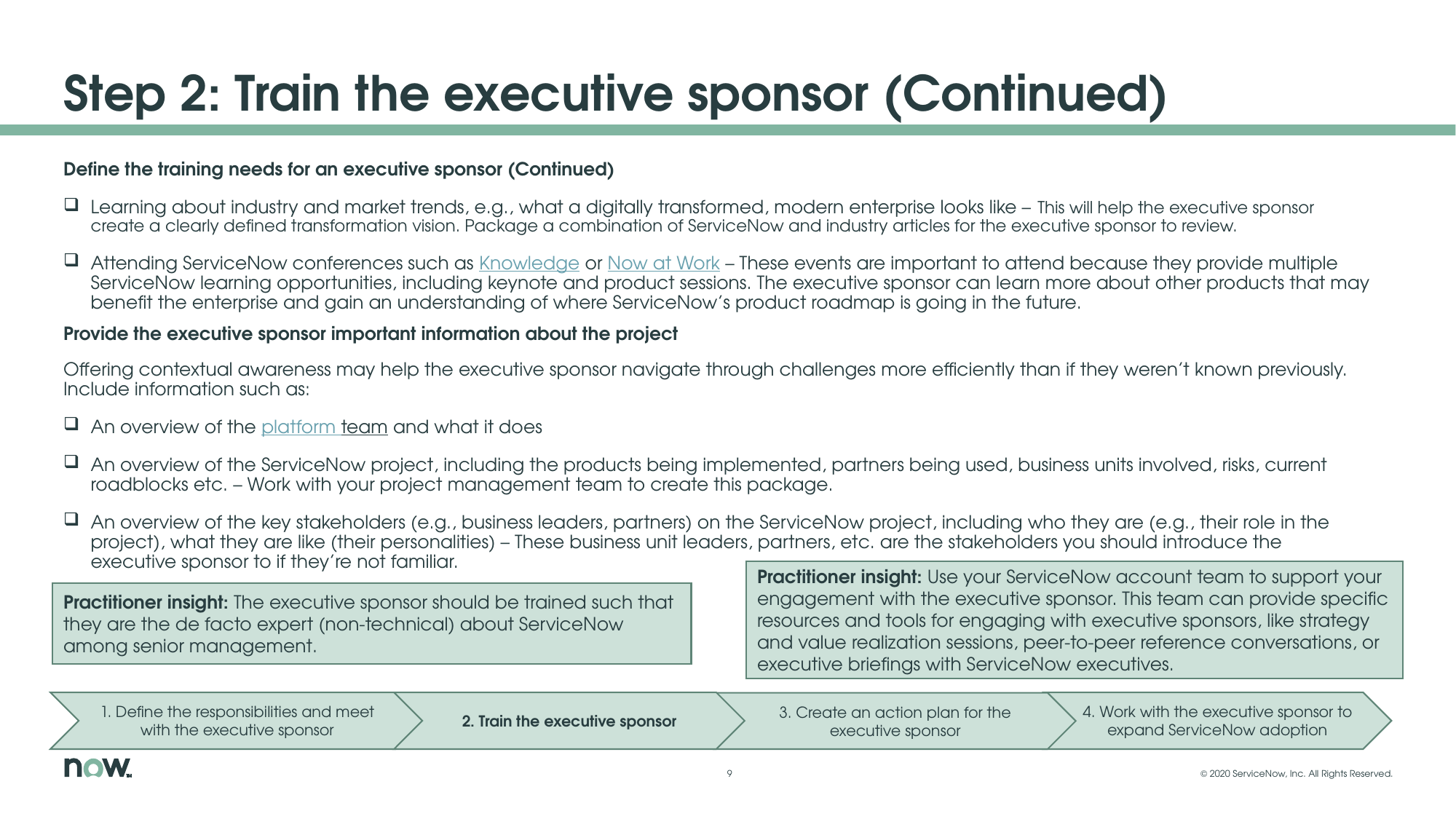

# Step 2: Train the executive sponsor (Continued)

Define the training needs for an executive sponsor (Continued)
Learning about industry and market trends, e.g., what a digitally transformed, modern enterprise looks like – This will help the executive sponsor create a clearly defined transformation vision. Package a combination of ServiceNow and industry articles for the executive sponsor to review.
Attending ServiceNow conferences such as Knowledge or Now at Work – These events are important to attend because they provide multiple ServiceNow learning opportunities, including keynote and product sessions. The executive sponsor can learn more about other products that may benefit the enterprise and gain an understanding of where ServiceNow’s product roadmap is going in the future.

Provide the executive sponsor important information about the project

Offering contextual awareness may help the executive sponsor navigate through challenges more efficiently than if they weren’t known previously. Include information such as:
An overview of the platform team and what it does
An overview of the ServiceNow project, including the products being implemented, partners being used, business units involved, risks, current roadblocks etc. – Work with your project management team to create this package.
An overview of the key stakeholders (e.g., business leaders, partners) on the ServiceNow project, including who they are (e.g., their role in the project), what they are like (their personalities) – These business unit leaders, partners, etc. are the stakeholders you should introduce the executive sponsor to if they’re not familiar.

Practitioner insight: Use your ServiceNow account team to support your engagement with the executive sponsor. This team can provide specific resources and tools for engaging with executive sponsors, like strategy and value realization sessions, peer-to-peer reference conversations, or executive briefings with ServiceNow executives.
Practitioner insight: The executive sponsor should be trained such that they are the de facto expert (non-technical) about ServiceNow among senior management.
4. Work with the executive sponsor to expand ServiceNow adoption
1. Define the responsibilities and meet with the executive sponsor
2. Train the executive sponsor
3. Create an action plan for the executive sponsor